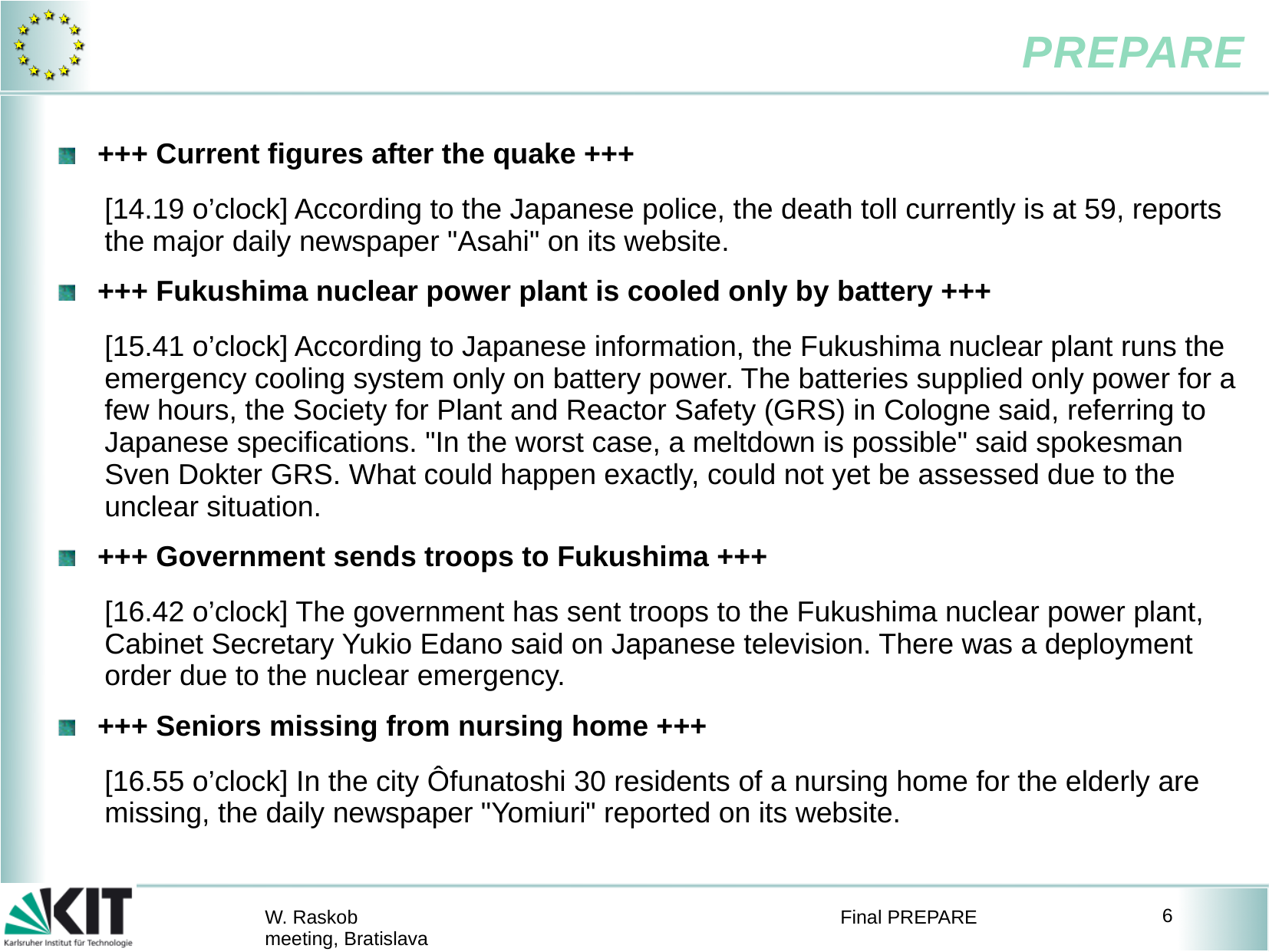

#
+++ Current figures after the quake +++
[14.19 o’clock] According to the Japanese police, the death toll currently is at 59, reports the major daily newspaper "Asahi" on its website.
+++ Fukushima nuclear power plant is cooled only by battery +++
[15.41 o’clock] According to Japanese information, the Fukushima nuclear plant runs the emergency cooling system only on battery power. The batteries supplied only power for a few hours, the Society for Plant and Reactor Safety (GRS) in Cologne said, referring to Japanese specifications. "In the worst case, a meltdown is possible" said spokesman Sven Dokter GRS. What could happen exactly, could not yet be assessed due to the unclear situation.
+++ Government sends troops to Fukushima +++
[16.42 o’clock] The government has sent troops to the Fukushima nuclear power plant, Cabinet Secretary Yukio Edano said on Japanese television. There was a deployment order due to the nuclear emergency.
+++ Seniors missing from nursing home +++
[16.55 o’clock] In the city Ôfunatoshi 30 residents of a nursing home for the elderly are missing, the daily newspaper "Yomiuri" reported on its website.